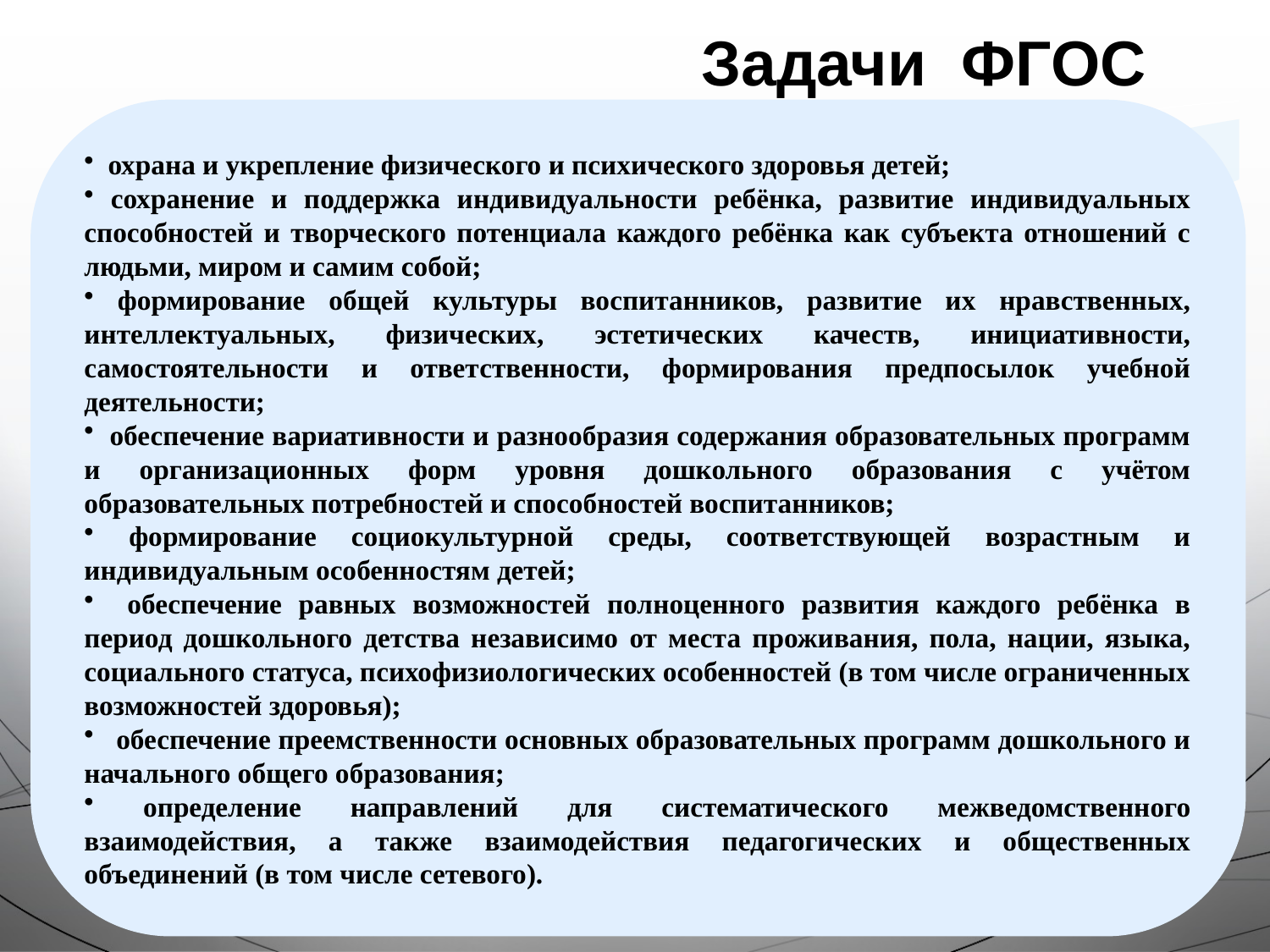

Задачи  ФГОС ДО

  охрана и укрепление физического и психического здоровья детей;
 сохранение и поддержка индивидуальности ребёнка, развитие индивидуальных способностей и творческого потенциала каждого ребёнка как субъекта отношений с людьми, миром и самим собой;
 формирование общей культуры воспитанников, развитие их нравственных, интеллектуальных, физических, эстетических качеств, инициативности, самостоятельности и ответственности, формирования предпосылок учебной деятельности;
  обеспечение вариативности и разнообразия содержания образовательных программ и организационных форм уровня дошкольного образования с учётом образовательных потребностей и способностей воспитанников;
 формирование социокультурной среды, соответствующей возрастным и индивидуальным особенностям детей;
  обеспечение равных возможностей полноценного развития каждого ребёнка в период дошкольного детства независимо от места проживания, пола, нации, языка, социального статуса, психофизиологических особенностей (в том числе ограниченных возможностей здоровья);
   обеспечение преемственности основных образовательных программ дошкольного и начального общего образования;
 определение направлений для систематического межведомственного взаимодействия, а также взаимодействия педагогических и общественных объединений (в том числе сетевого).